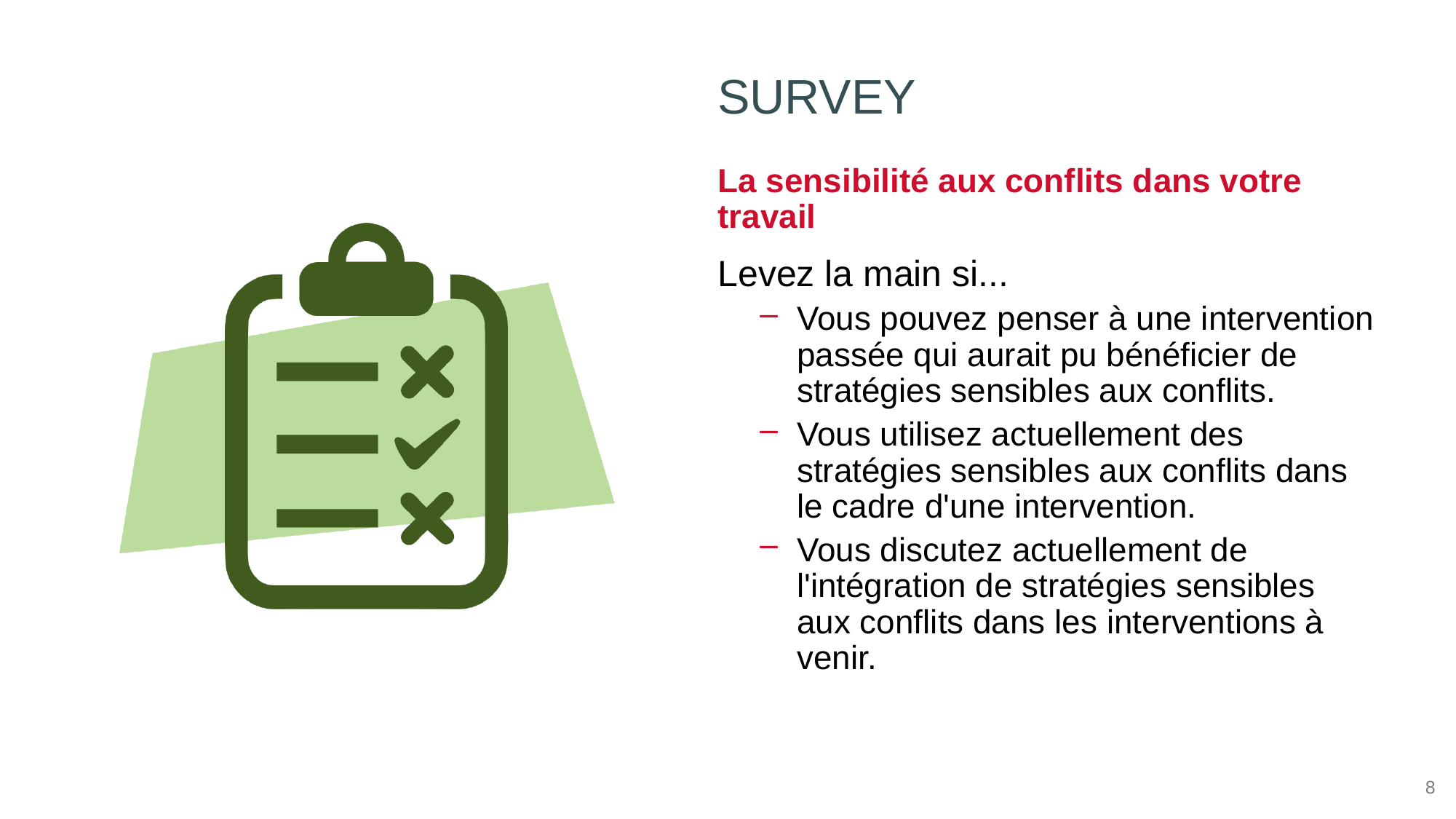

La sensibilité aux conflits dans votre travail
Levez la main si...
Vous pouvez penser à une intervention passée qui aurait pu bénéficier de stratégies sensibles aux conflits.
Vous utilisez actuellement des stratégies sensibles aux conflits dans le cadre d'une intervention.
Vous discutez actuellement de l'intégration de stratégies sensibles aux conflits dans les interventions à venir.

8